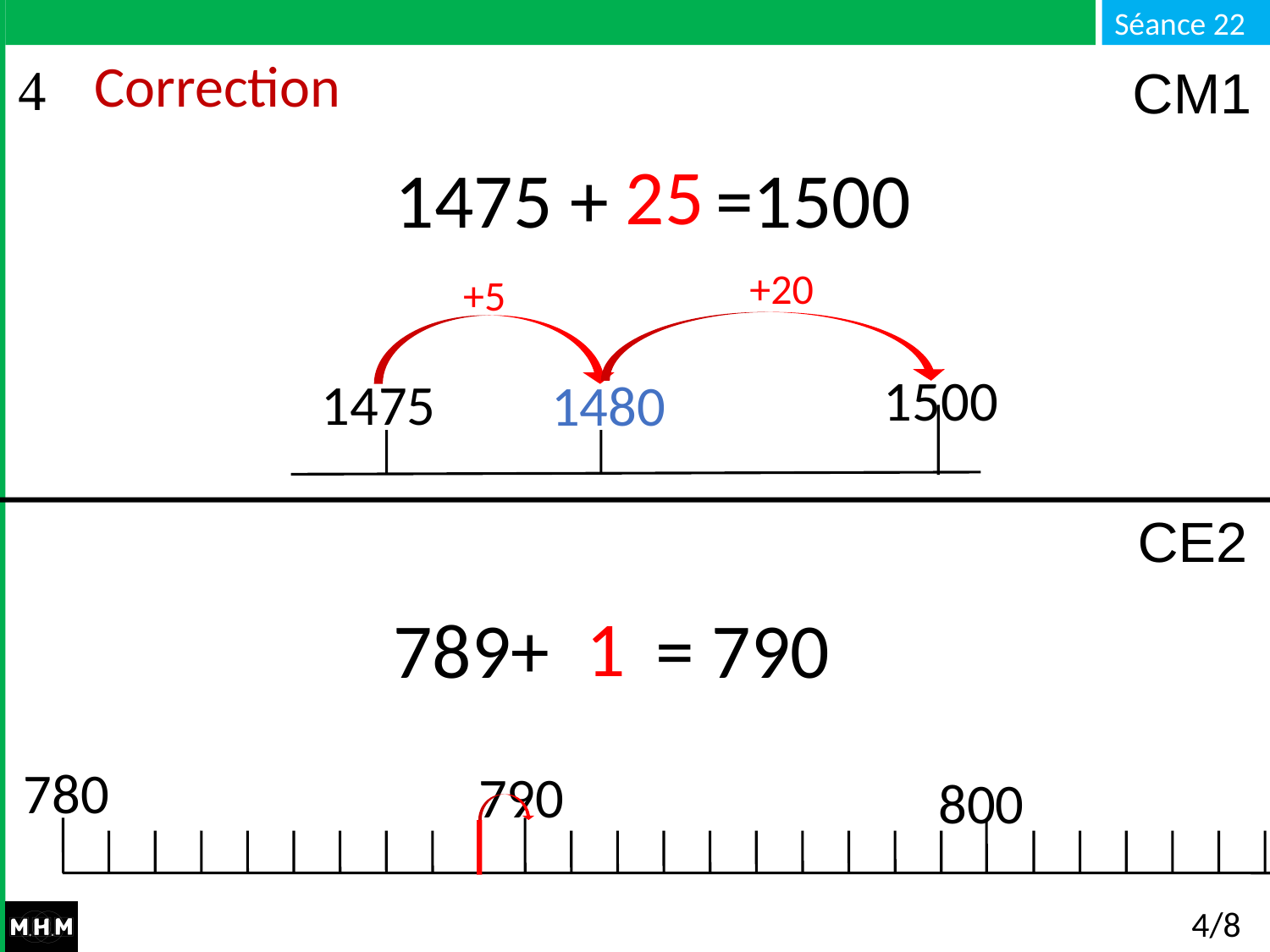

# Correction
CM1
25
 1475 + …  =1500
+20
+5

1500
1475
1480

CE2
1
789+ …  = 790
780
790
800

4/8